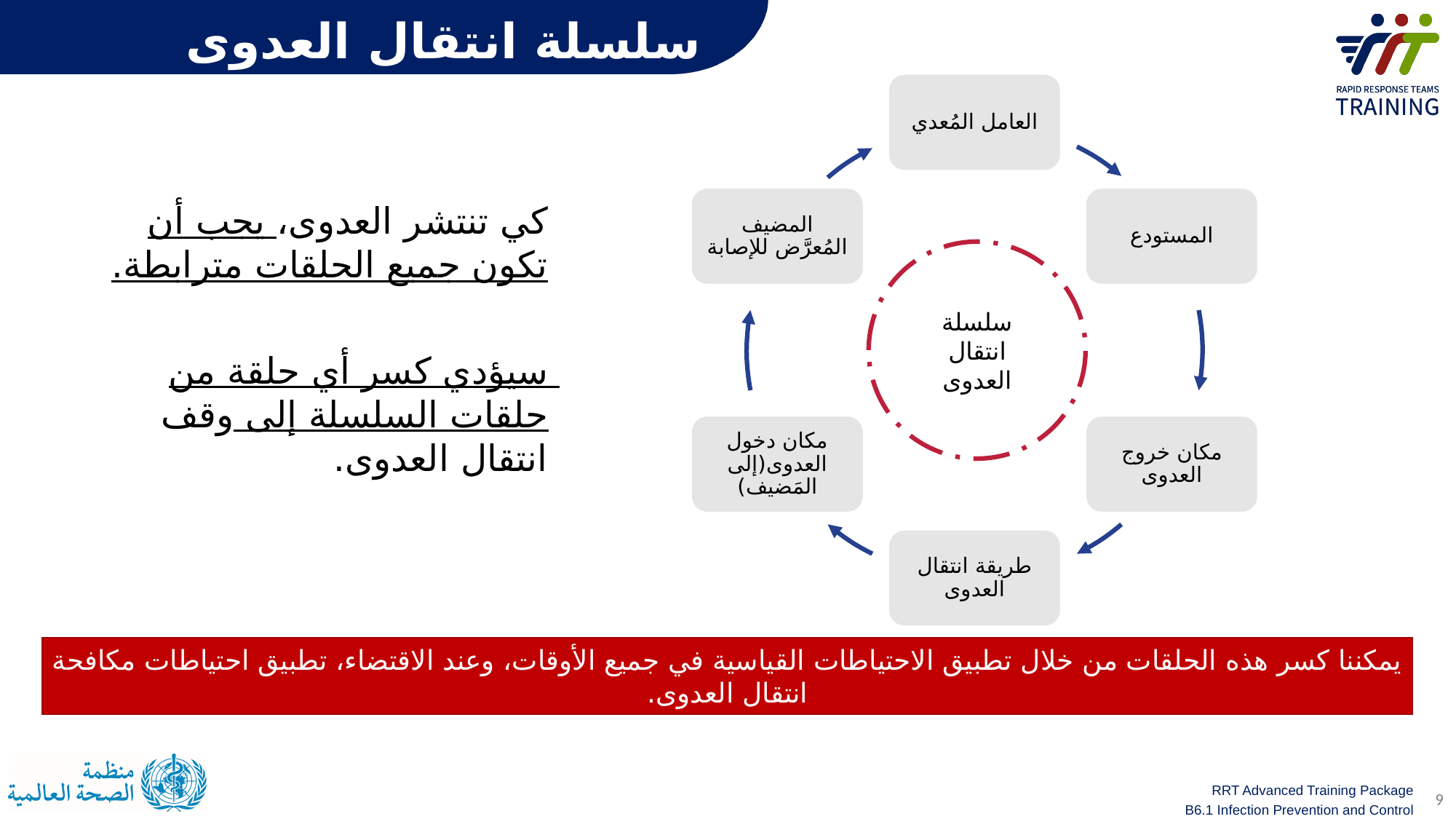

سلسلة انتقال العدوى

العامل المُعدي

المضيف المُعرَّض للإصابة

المستودع

سلسلة انتقال العدوى

مكان دخول العدوى(إلى المَضيف)

مكان خروج العدوى

طريقة انتقال العدوى
كي تنتشر العدوى، يجب أن تكون جميع الحلقات مترابطة.

سيؤدي كسر أي حلقة من حلقات السلسلة إلى وقف انتقال العدوى.
يمكننا كسر هذه الحلقات من خلال تطبيق الاحتياطات القياسية في جميع الأوقات، وعند الاقتضاء، تطبيق احتياطات مكافحة انتقال العدوى.